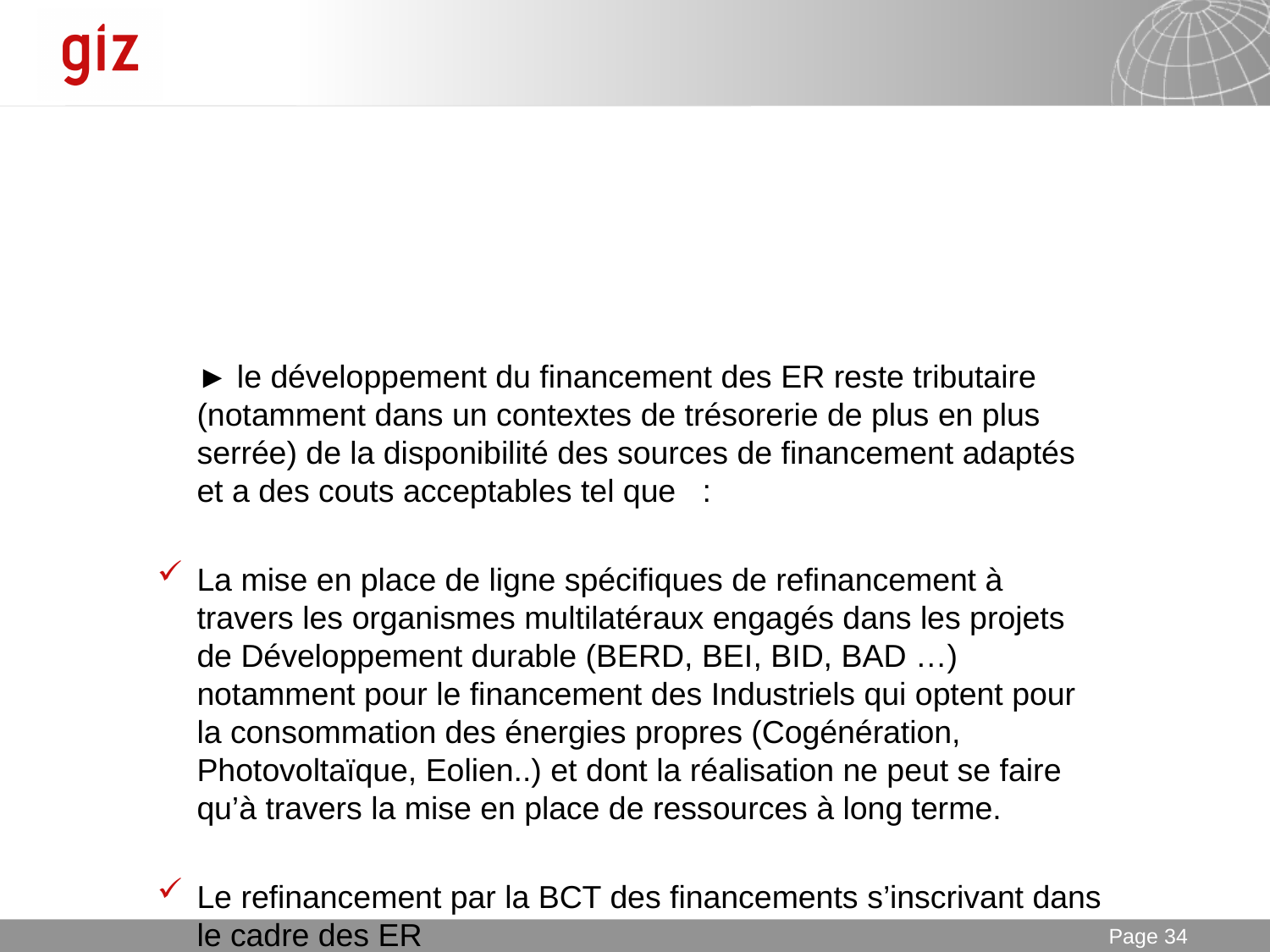

# Opportunités & Développement

	► le développement du financement des ER reste tributaire (notamment dans un contextes de trésorerie de plus en plus serrée) de la disponibilité des sources de financement adaptés et a des couts acceptables tel que   :

La mise en place de ligne spécifiques de refinancement à travers les organismes multilatéraux engagés dans les projets de Développement durable (BERD, BEI, BID, BAD …)  notamment pour le financement des Industriels qui optent pour la consommation des énergies propres (Cogénération, Photovoltaïque, Eolien..) et dont la réalisation ne peut se faire qu’à travers la mise en place de ressources à long terme.

Le refinancement par la BCT des financements s’inscrivant dans le cadre des ER